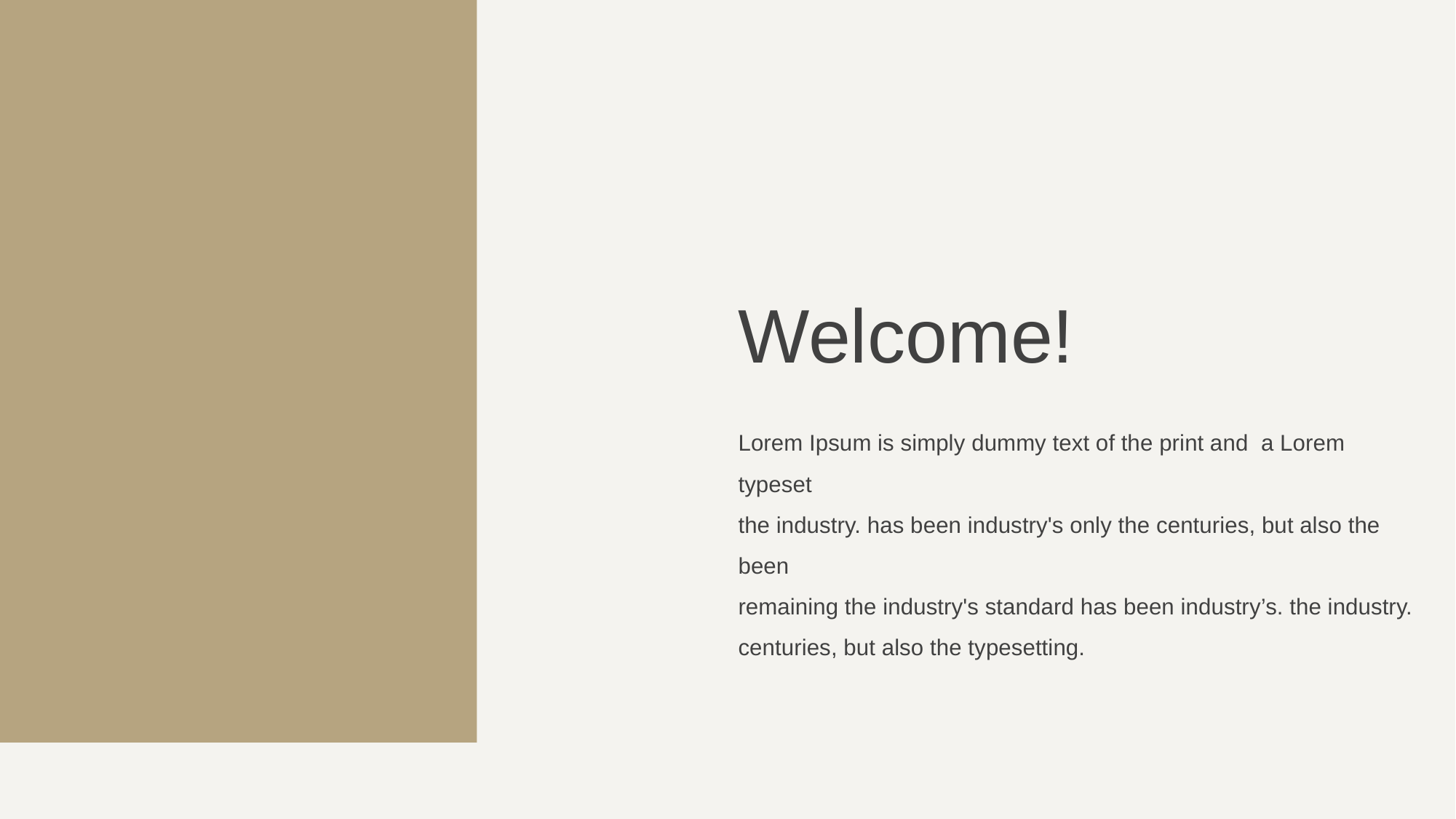

Welcome!
Lorem Ipsum is simply dummy text of the print and  a Lorem typeset
the industry. has been industry's only the centuries, but also the been
remaining the industry's standard has been industry’s. the industry. centuries, but also the typesetting.